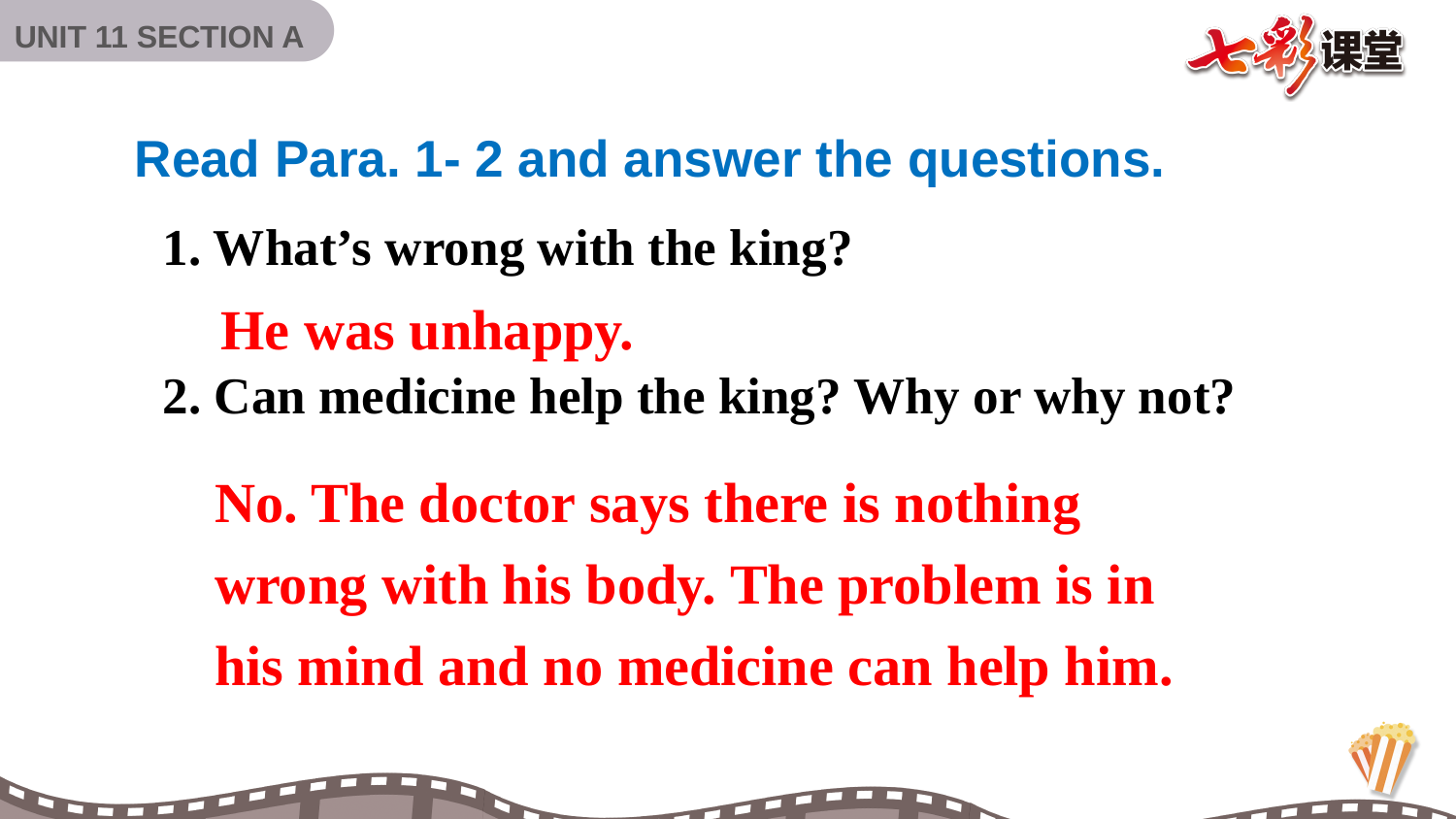

Read Para. 1- 2 and answer the questions.
1. What’s wrong with the king?

2. Can medicine help the king? Why or why not?
He was unhappy.
No. The doctor says there is nothing wrong with his body. The problem is in his mind and no medicine can help him.